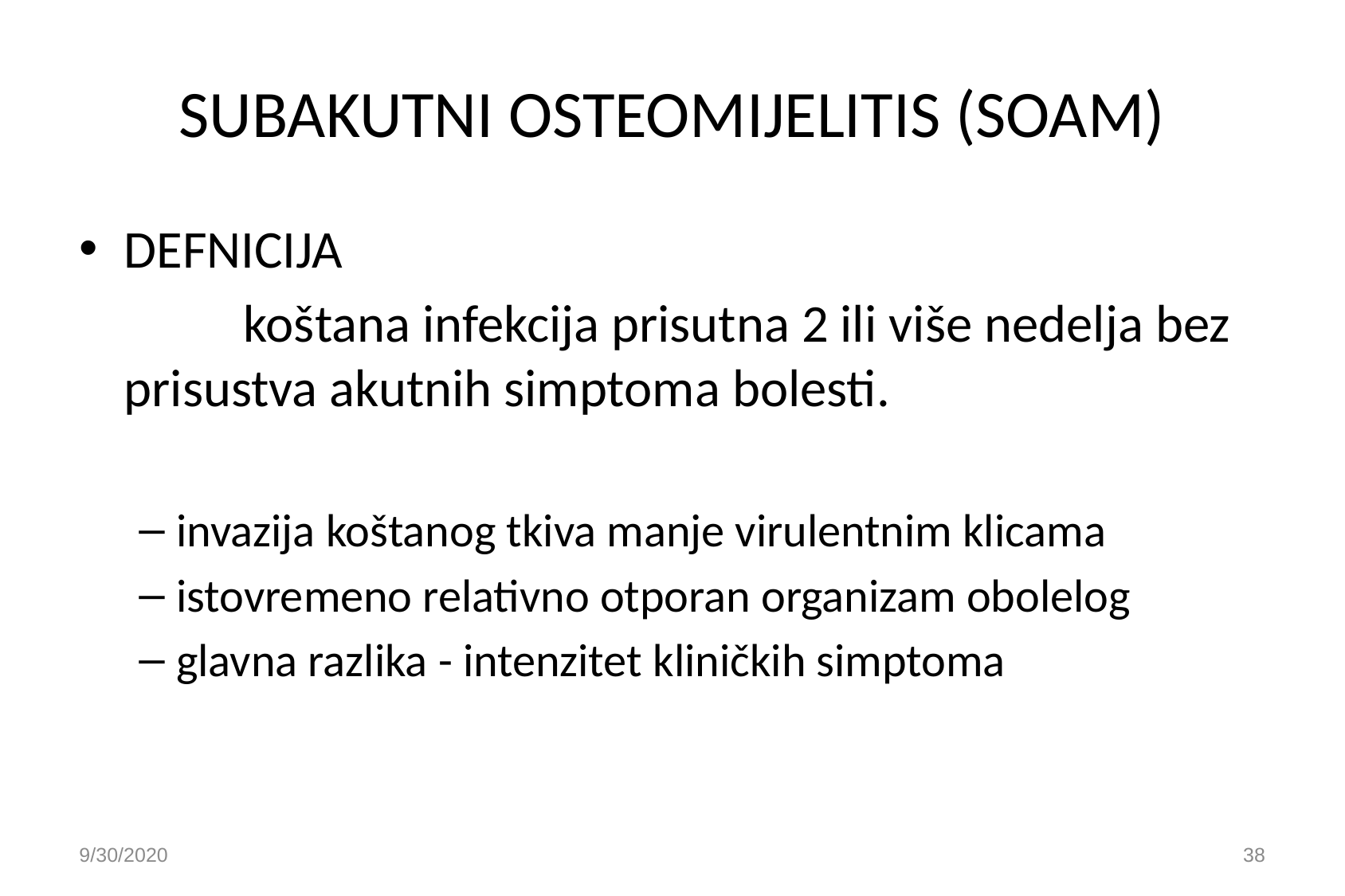

# SUBAKUTNI OSTEOMIJELITIS (SOAM)
DEFNICIJA
		koštana infekcija prisutna 2 ili više nedelja bez prisustva akutnih simptoma bolesti.

invazija koštanog tkiva manje virulentnim klicama
istovremeno relativno otporan organizam obolelog
glavna razlika - intenzitet kliničkih simptoma
9/30/2020
38